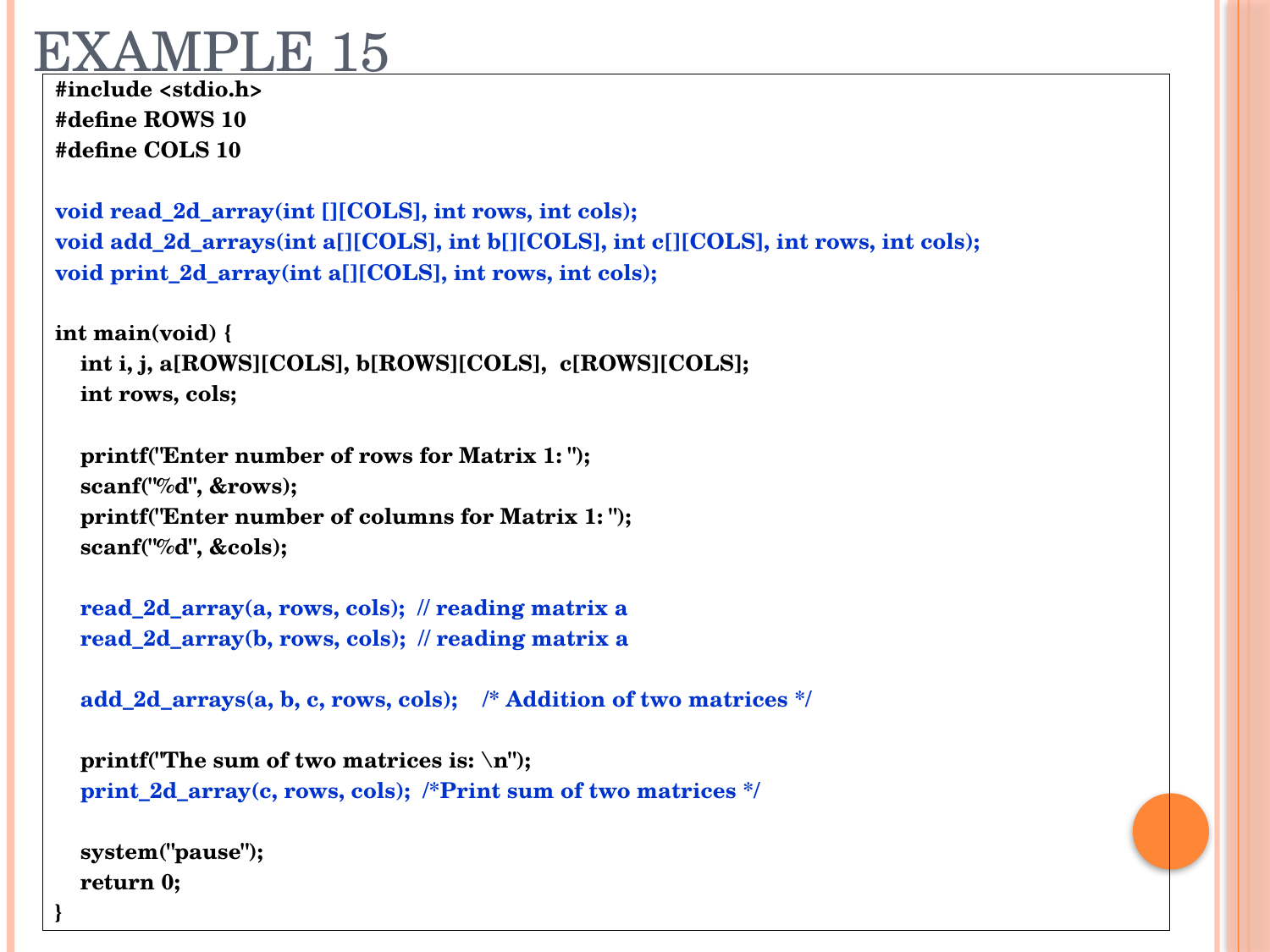

# Example 15
#include <stdio.h>
#define ROWS 10
#define COLS 10

void read_2d_array(int [][COLS], int rows, int cols);
void add_2d_arrays(int a[][COLS], int b[][COLS], int c[][COLS], int rows, int cols);
void print_2d_array(int a[][COLS], int rows, int cols);

int main(void) {
    int i, j, a[ROWS][COLS], b[ROWS][COLS],  c[ROWS][COLS];
    int rows, cols;

    printf("Enter number of rows for Matrix 1: ");
    scanf("%d", &rows);
    printf("Enter number of columns for Matrix 1: ");
    scanf("%d", &cols);

    read_2d_array(a, rows, cols);  // reading matrix a
    read_2d_array(b, rows, cols);  // reading matrix a

    add_2d_arrays(a, b, c, rows, cols);    /* Addition of two matrices */

    printf("The sum of two matrices is: \n");
    print_2d_array(c, rows, cols);  /*Print sum of two matrices */

    system("pause");
    return 0;
}
45